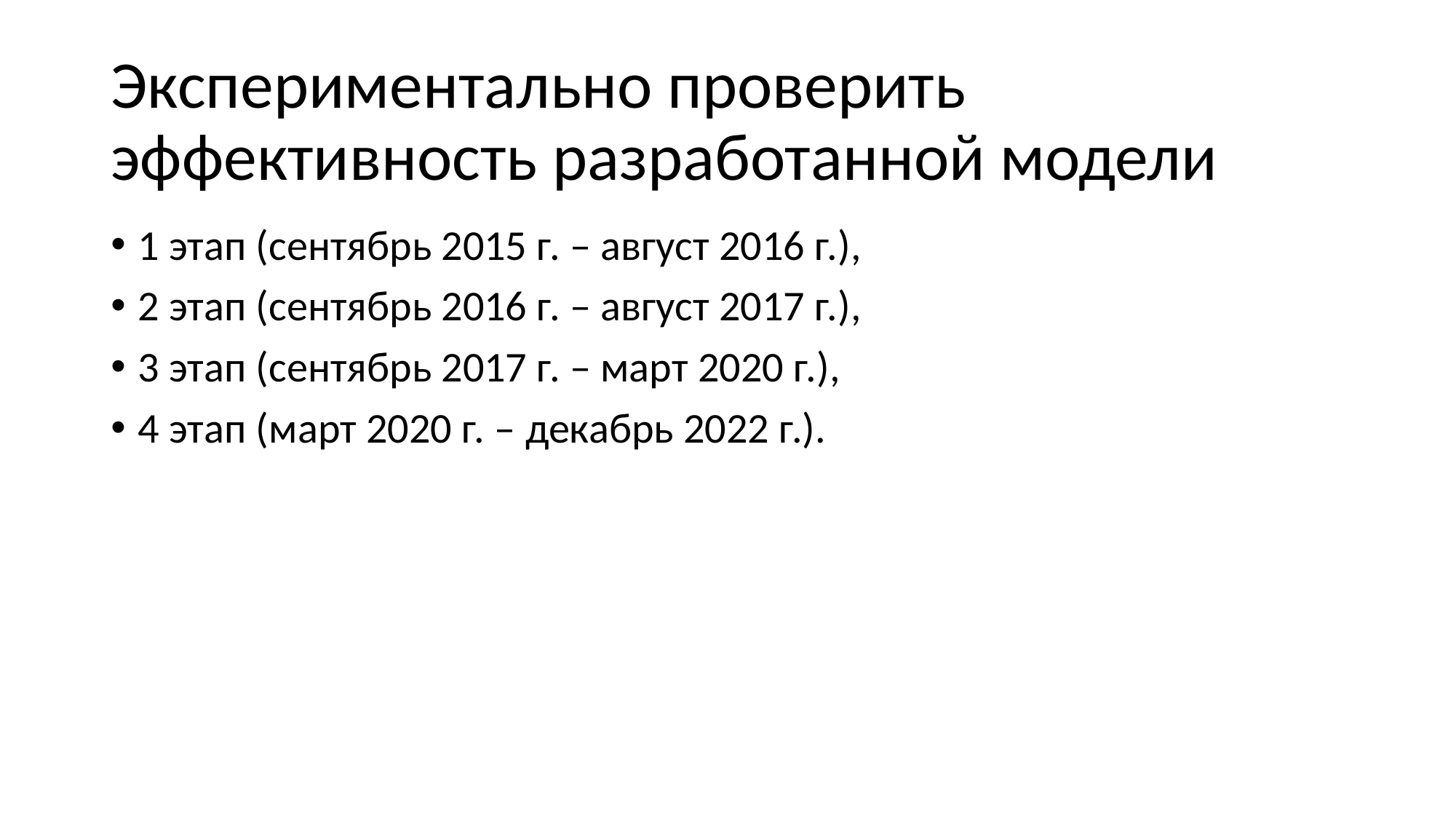

# Экспериментально проверить эффективность разработанной модели
1 этап (сентябрь 2015 г. – август 2016 г.),
2 этап (сентябрь 2016 г. – август 2017 г.),
3 этап (сентябрь 2017 г. – март 2020 г.),
4 этап (март 2020 г. – декабрь 2022 г.).